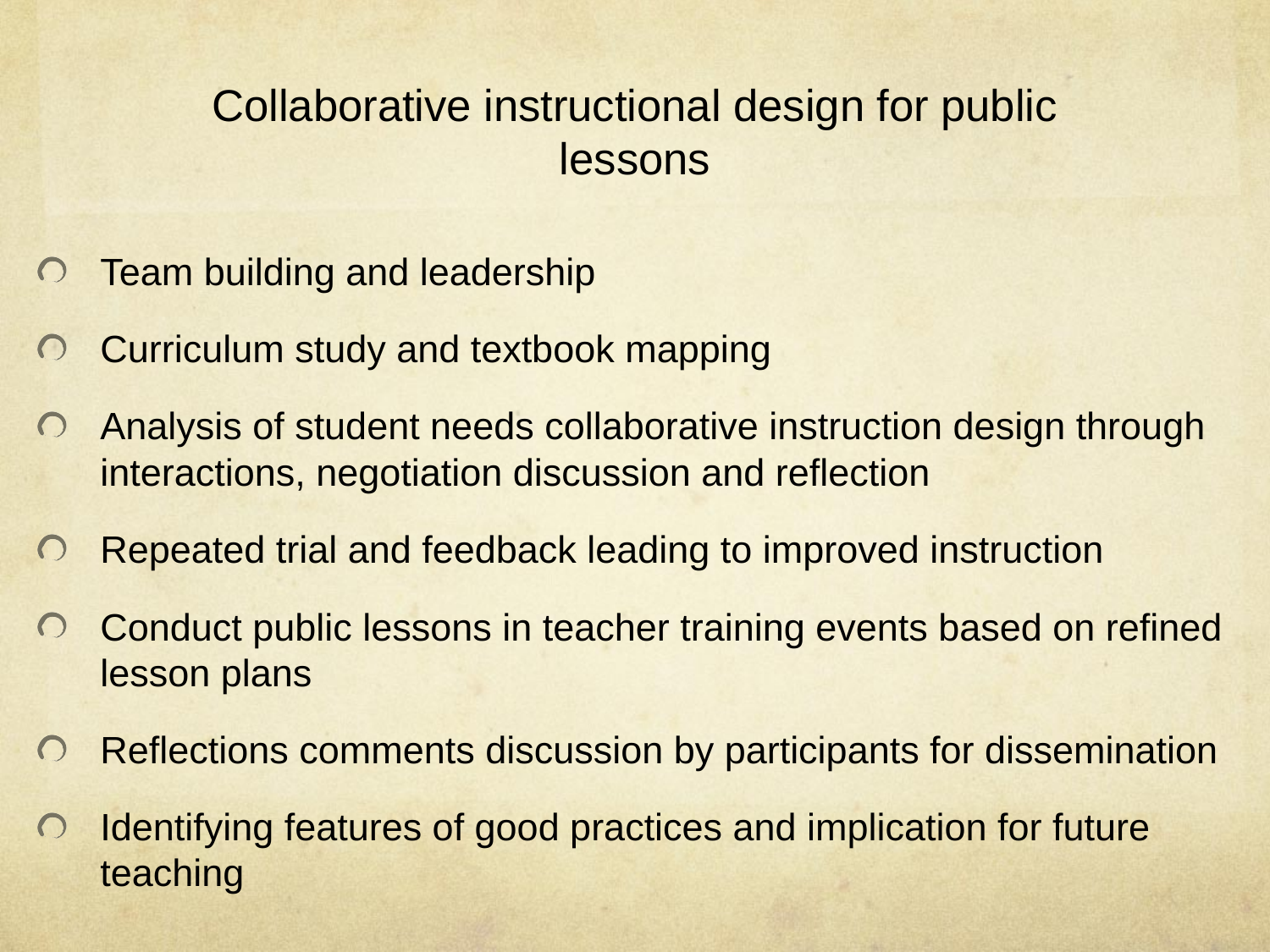

# Collaborative instructional design for public lessons
Team building and leadership
Curriculum study and textbook mapping
Analysis of student needs collaborative instruction design through interactions, negotiation discussion and reflection
Repeated trial and feedback leading to improved instruction
Conduct public lessons in teacher training events based on refined lesson plans
Reflections comments discussion by participants for dissemination
Identifying features of good practices and implication for future teaching